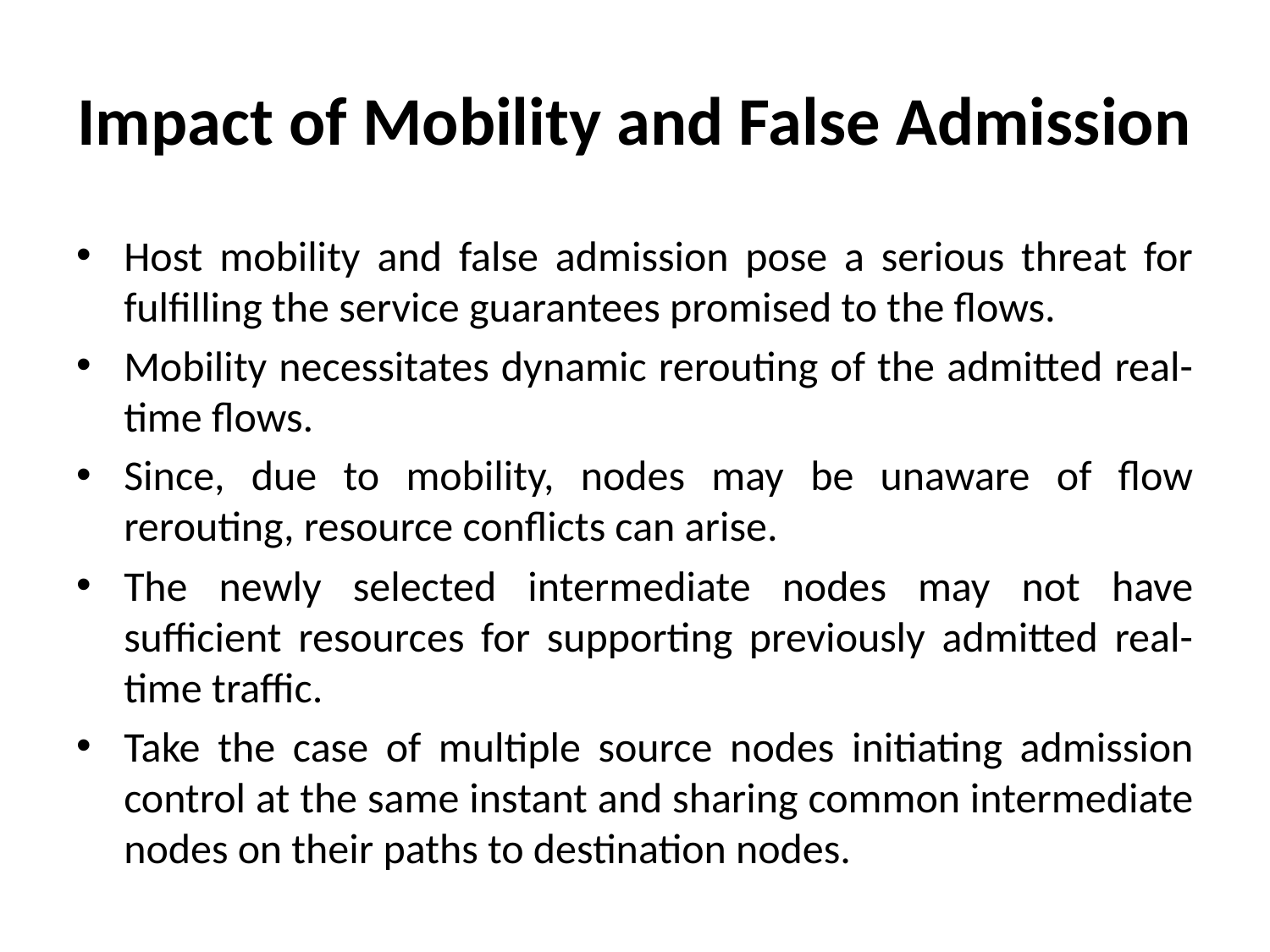

# Impact of Mobility and False Admission
Host mobility and false admission pose a serious threat for fulfilling the service guarantees promised to the flows.
Mobility necessitates dynamic rerouting of the admitted real-time flows.
Since, due to mobility, nodes may be unaware of flow rerouting, resource conflicts can arise.
The newly selected intermediate nodes may not have sufficient resources for supporting previously admitted real-time traffic.
Take the case of multiple source nodes initiating admission control at the same instant and sharing common intermediate nodes on their paths to destination nodes.